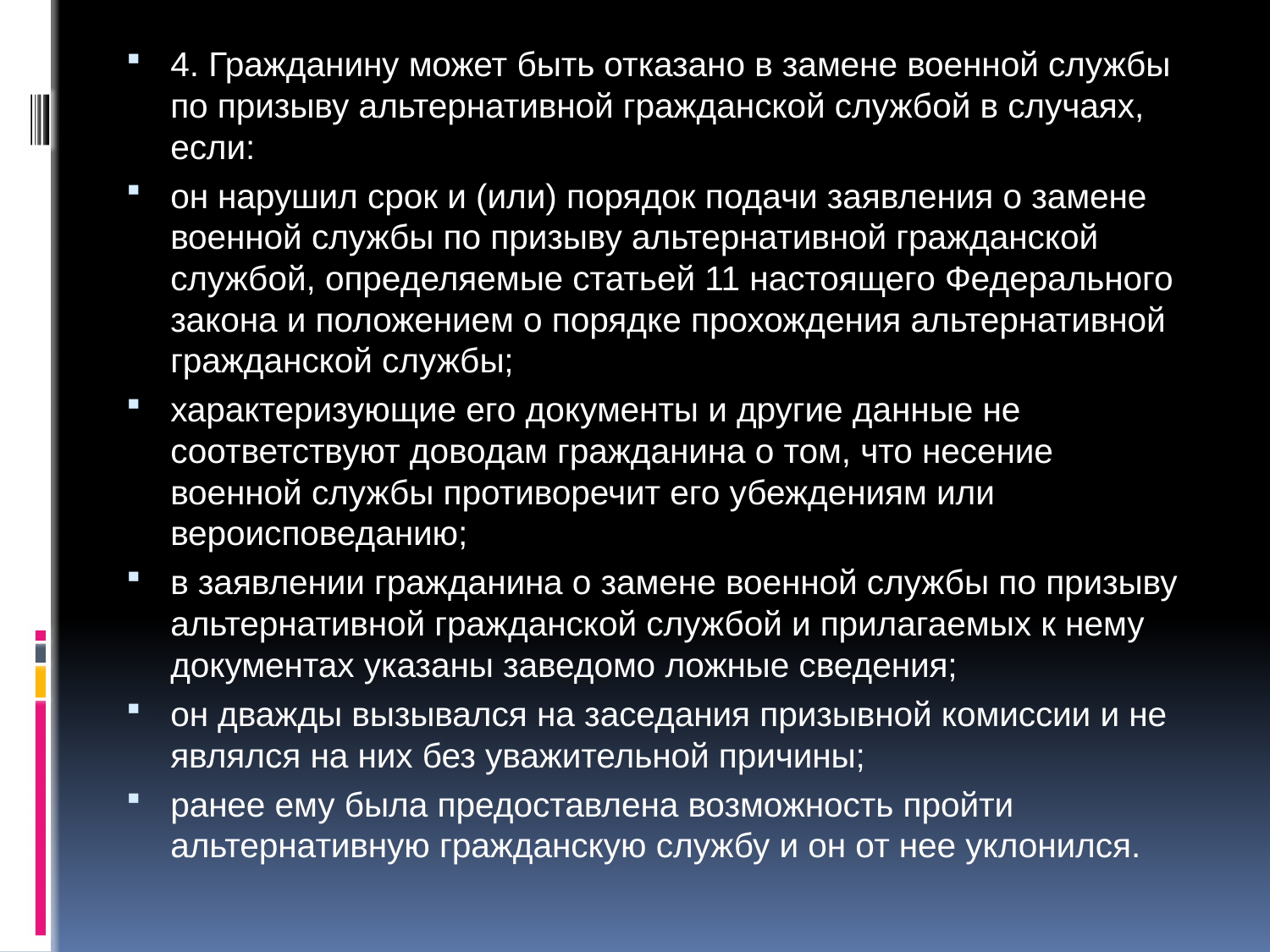

4. Гражданину может быть отказано в замене военной службы по призыву альтернативной гражданской службой в случаях, если:
он нарушил срок и (или) порядок подачи заявления о замене военной службы по призыву альтернативной гражданской службой, определяемые статьей 11 настоящего Федерального закона и положением о порядке прохождения альтернативной гражданской службы;
характеризующие его документы и другие данные не соответствуют доводам гражданина о том, что несение военной службы противоречит его убеждениям или вероисповеданию;
в заявлении гражданина о замене военной службы по призыву альтернативной гражданской службой и прилагаемых к нему документах указаны заведомо ложные сведения;
он дважды вызывался на заседания призывной комиссии и не являлся на них без уважительной причины;
ранее ему была предоставлена возможность пройти альтернативную гражданскую службу и он от нее уклонился.
#